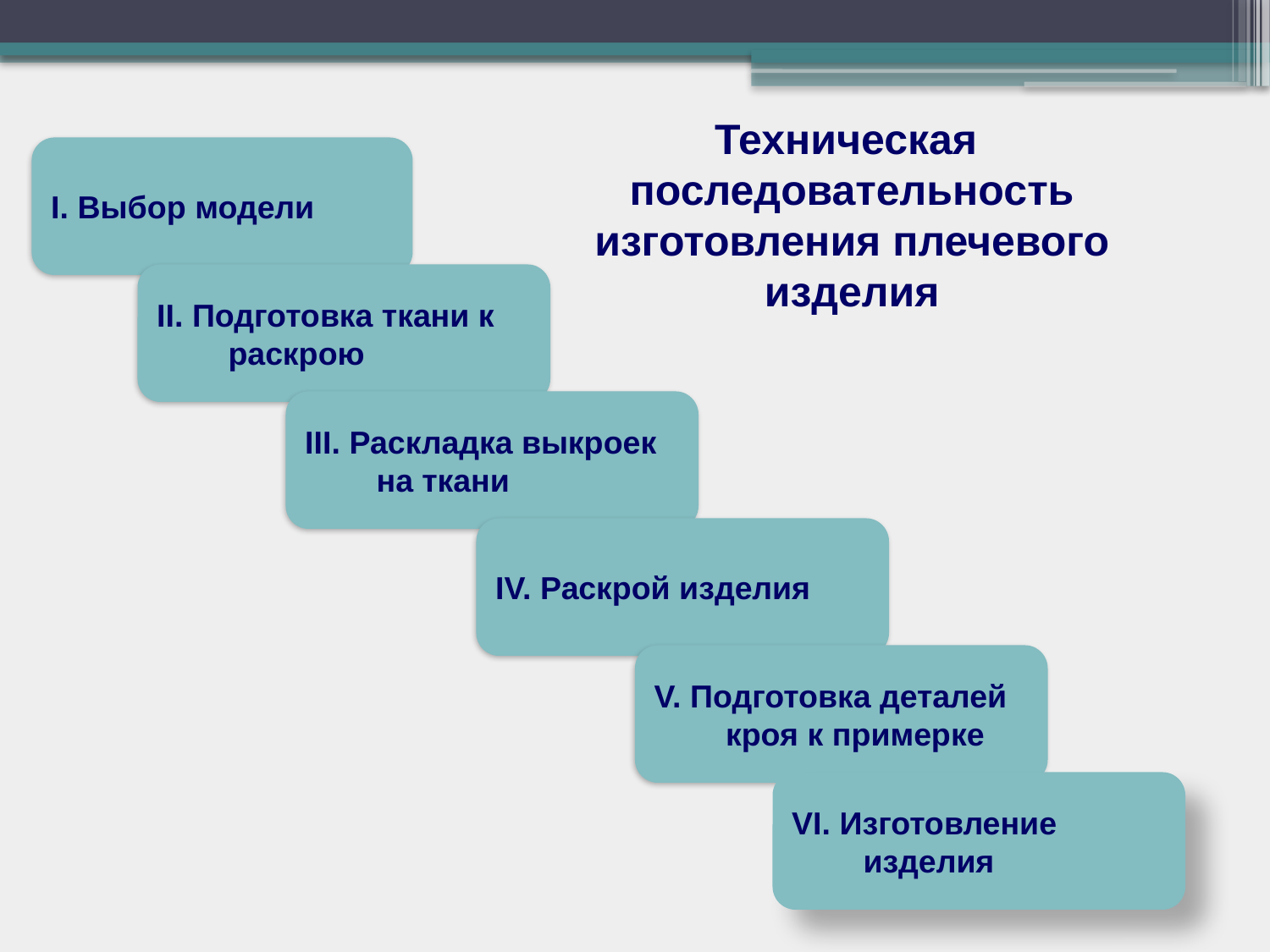

Техническая
последовательность изготовления плечевого изделия
I. Выбор модели
II. Подготовка ткани к раскрою
III. Раскладка выкроек на ткани
IV. Раскрой изделия
V. Подготовка деталей кроя к примерке
VI. Изготовление изделия